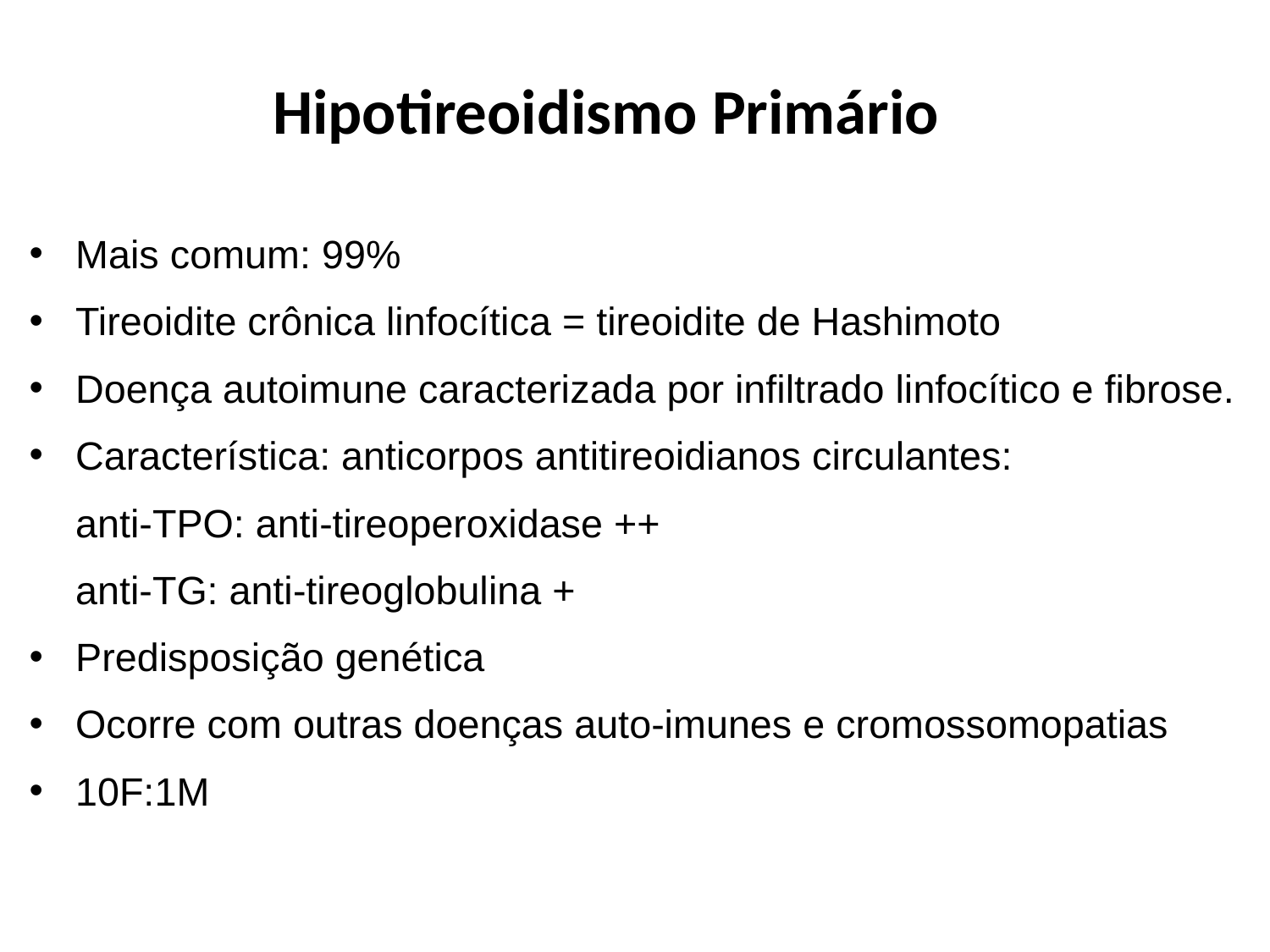

# Hipotireoidismo Primário
Mais comum: 99%
Tireoidite crônica linfocítica = tireoidite de Hashimoto
Doença autoimune caracterizada por infiltrado linfocítico e fibrose.
Característica: anticorpos antitireoidianos circulantes:
	anti-TPO: anti-tireoperoxidase ++
	anti-TG: anti-tireoglobulina +
Predisposição genética
Ocorre com outras doenças auto-imunes e cromossomopatias
10F:1M